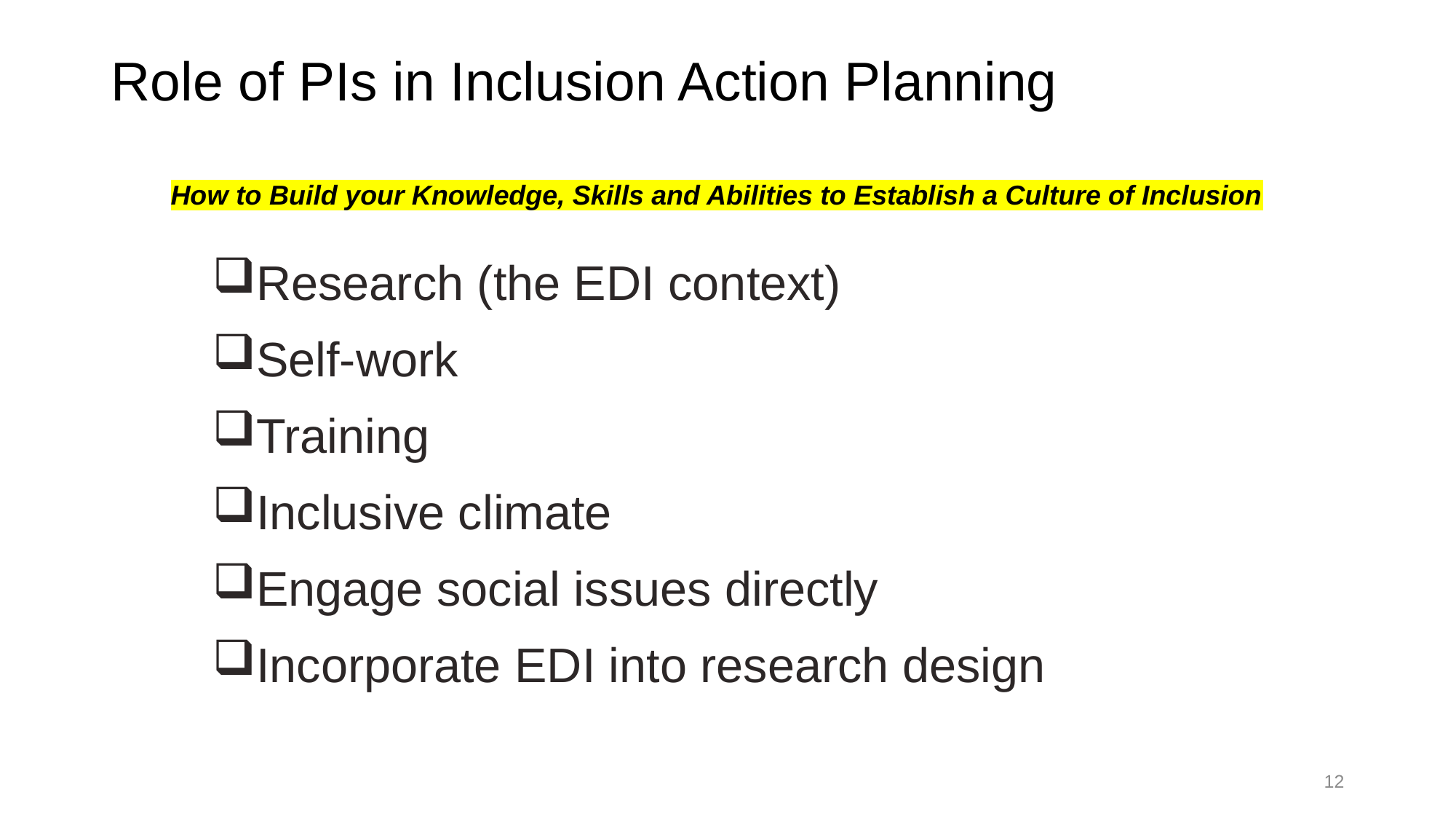

# Role of PIs in Inclusion Action Planning
How to Build your Knowledge, Skills and Abilities to Establish a Culture of Inclusion

Research (the EDI context)
Self-work
Training
Inclusive climate
Engage social issues directly
Incorporate EDI into research design
12